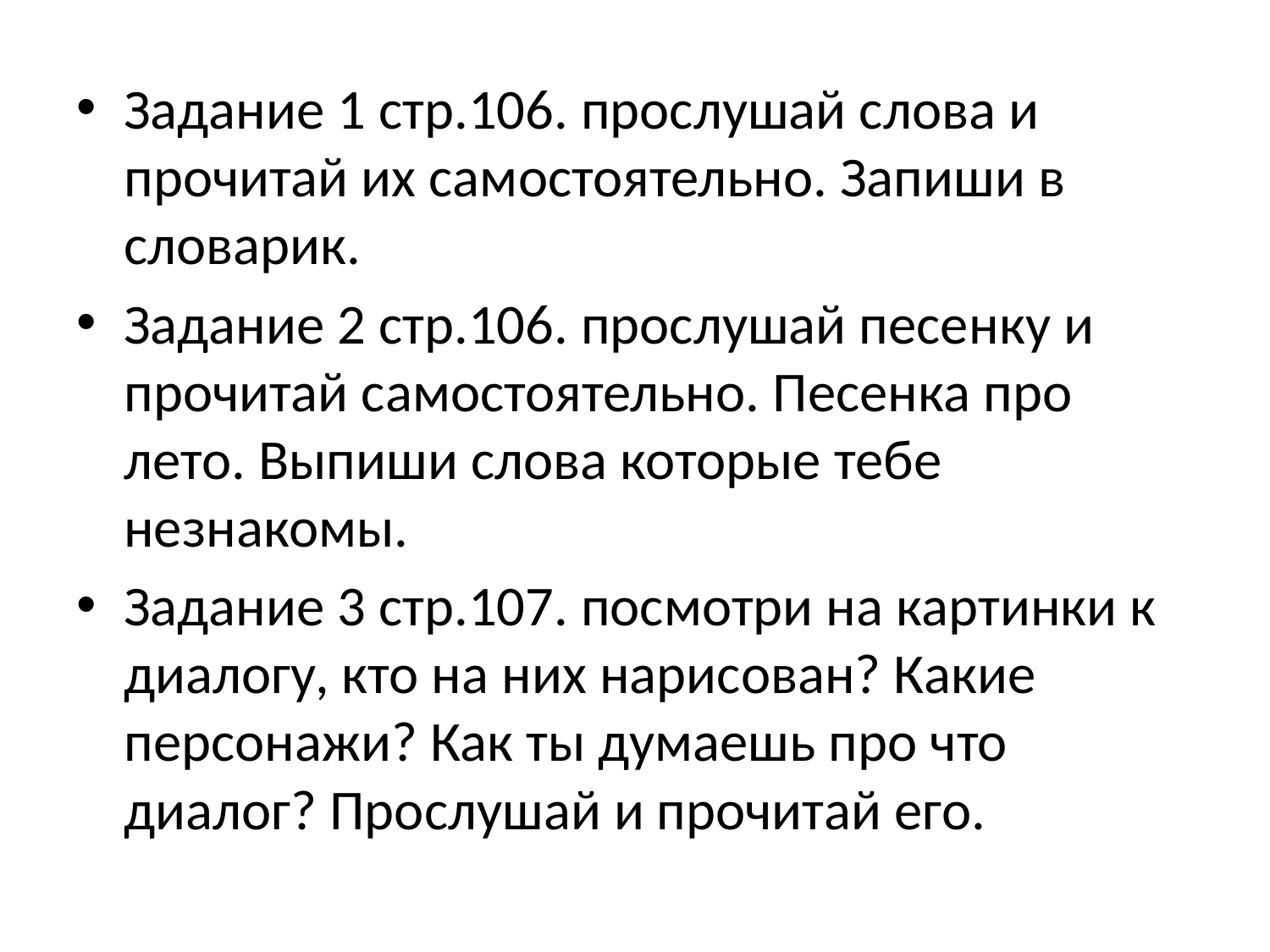

Задание 1 стр.106. прослушай слова и прочитай их самостоятельно. Запиши в словарик.
Задание 2 стр.106. прослушай песенку и прочитай самостоятельно. Песенка про лето. Выпиши слова которые тебе незнакомы.
Задание 3 стр.107. посмотри на картинки к диалогу, кто на них нарисован? Какие персонажи? Как ты думаешь про что диалог? Прослушай и прочитай его.